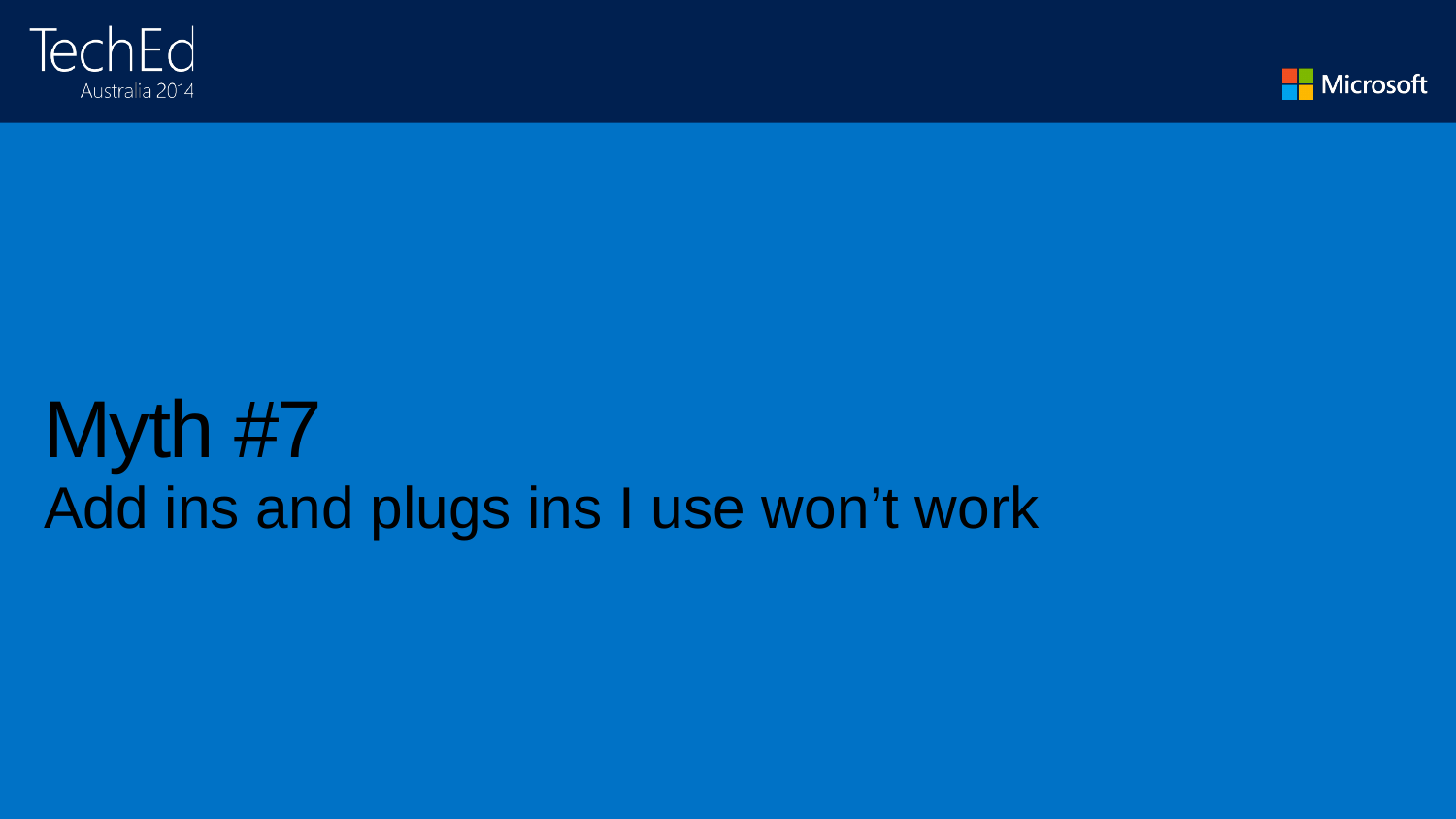

# Myth #7
Add ins and plugs ins I use won’t work